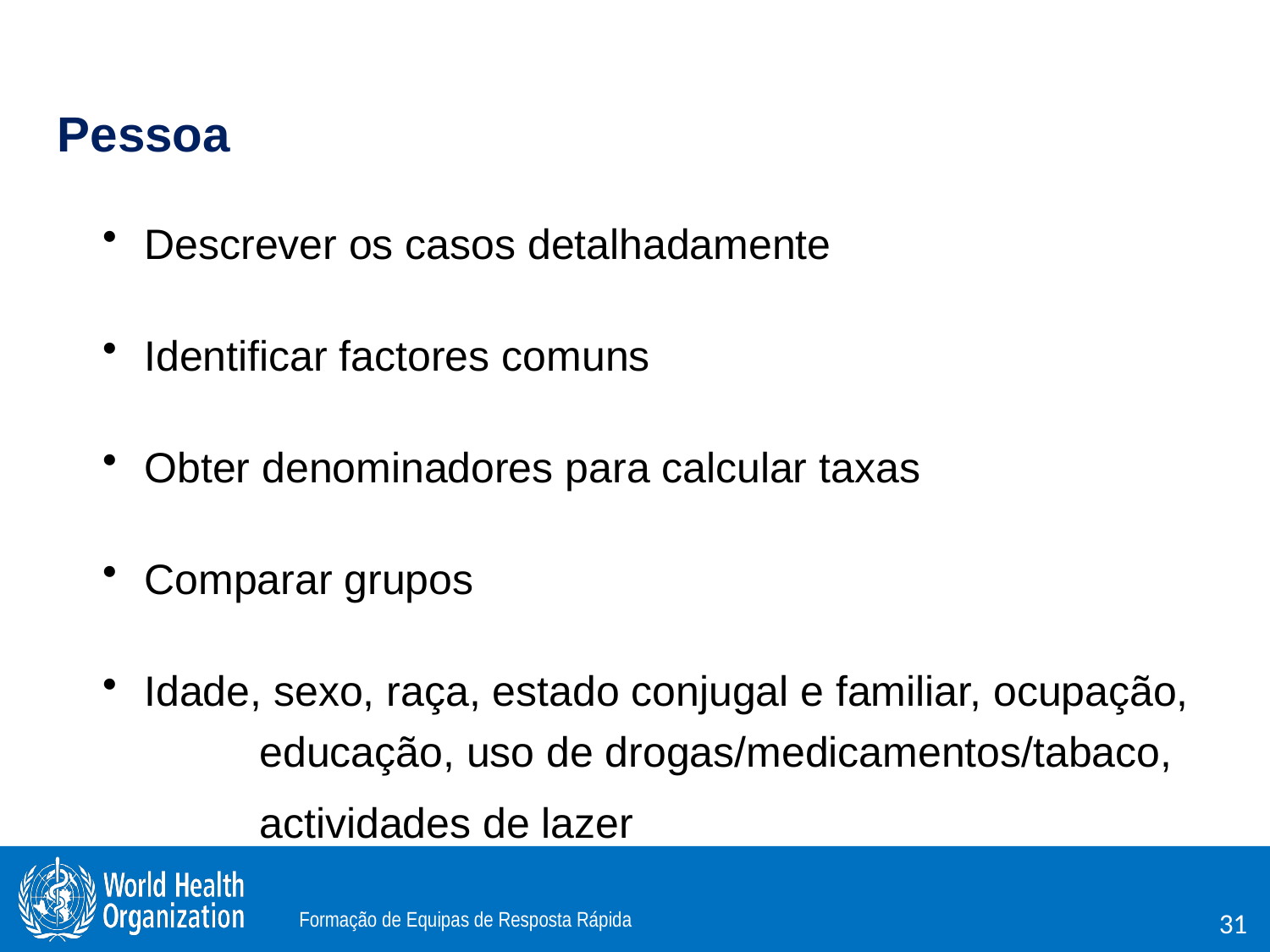

Pessoa
 Descrever os casos detalhadamente
 Identificar factores comuns
 Obter denominadores para calcular taxas
 Comparar grupos
 Idade, sexo, raça, estado conjugal e familiar, ocupação,
	educação, uso de drogas/medicamentos/tabaco,
	actividades de lazer